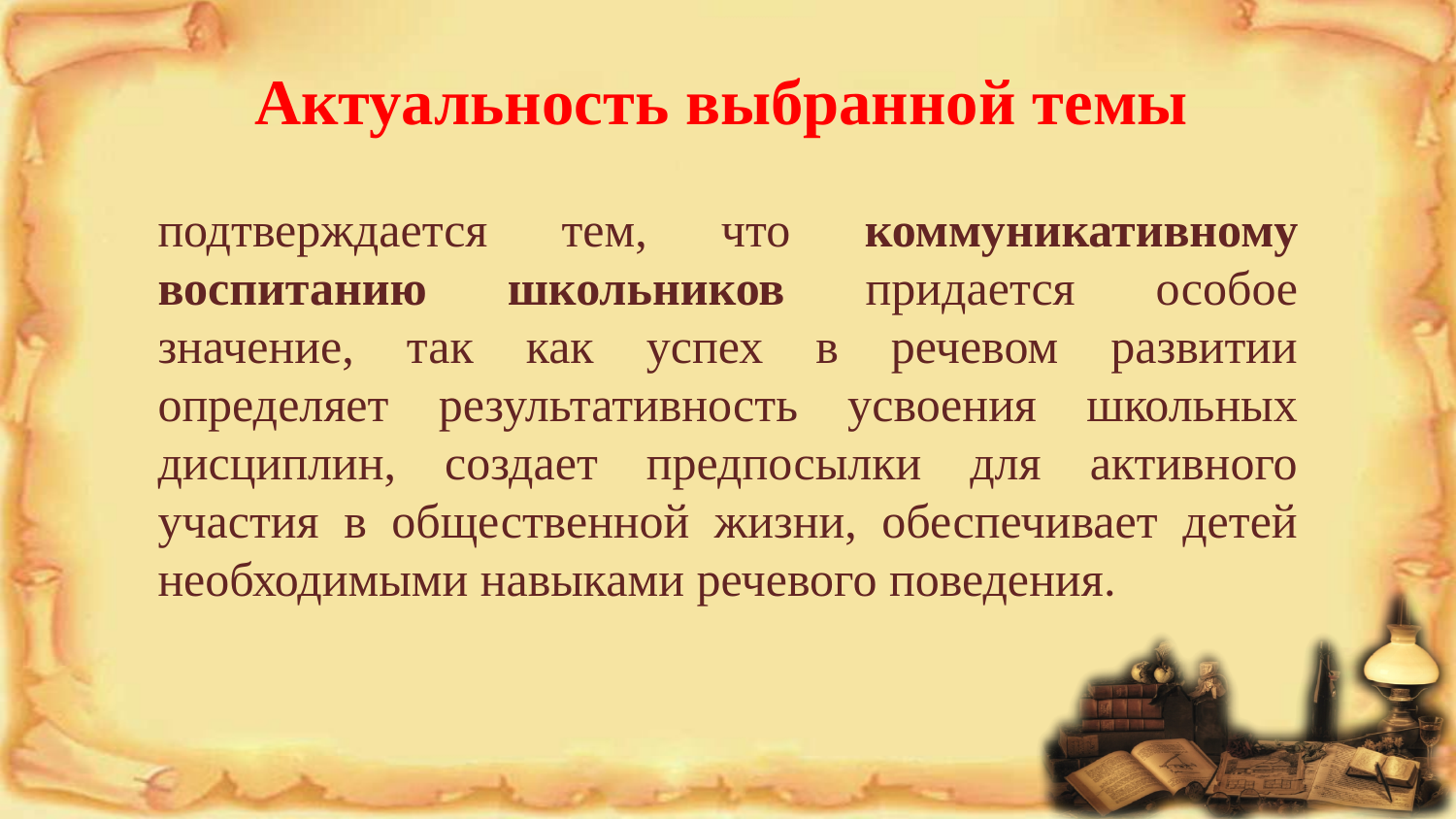

# Актуальность выбранной темы
подтверждается тем, что коммуникативному воспитанию школьников придается особое значение, так как успех в речевом развитии определяет результативность усвоения школьных дисциплин, создает предпосылки для активного участия в общественной жизни, обеспечивает детей необходимыми навыками речевого поведения.